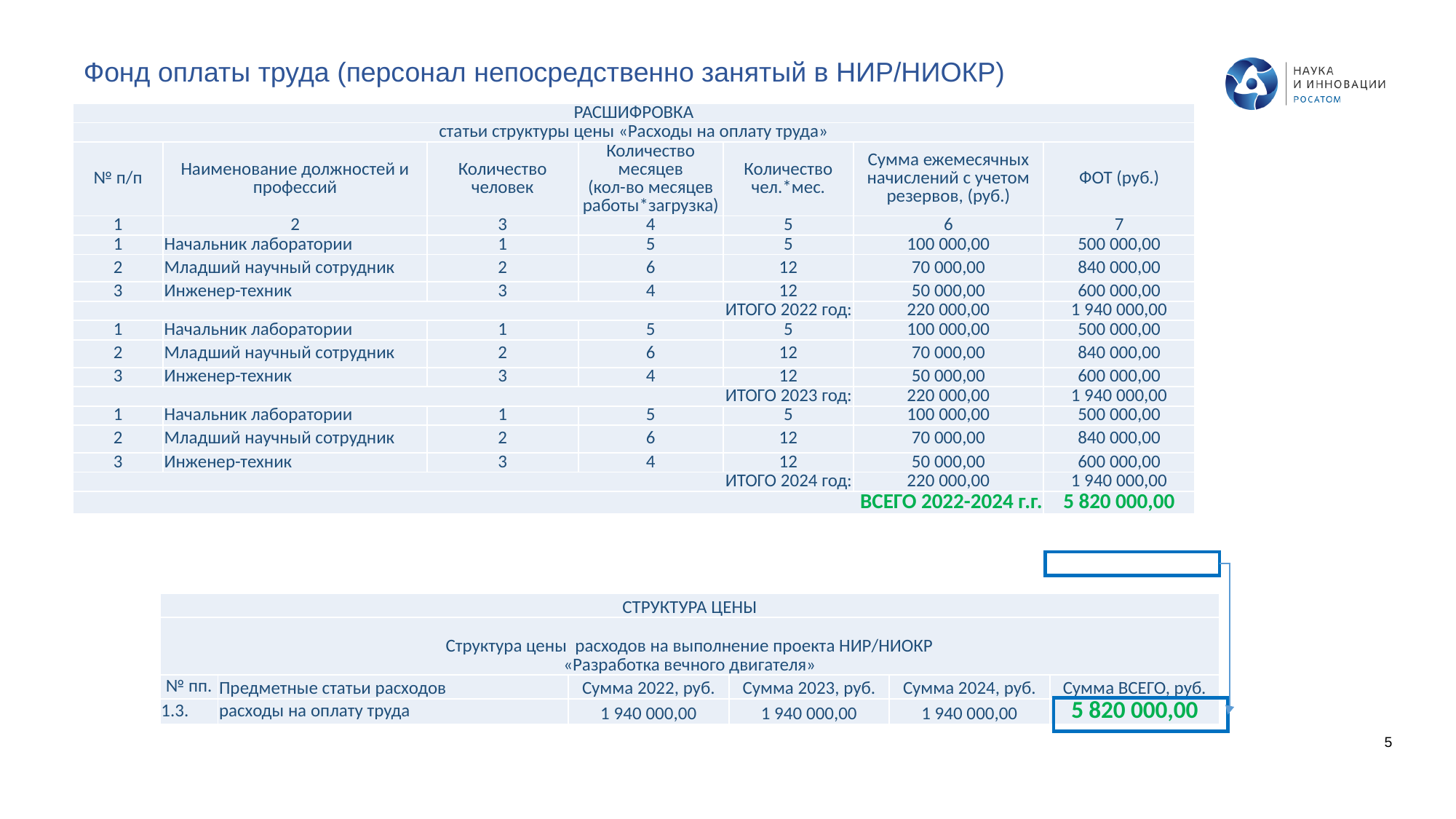

Фонд оплаты труда (персонал непосредственно занятый в НИР/НИОКР)
| РАСШИФРОВКА |  |  |  |  |  |  |
| --- | --- | --- | --- | --- | --- | --- |
| статьи структуры цены «Расходы на оплату труда» |  |  |  |  |  |  |
| № п/п | Наименование должностей и профессий | Количество человек | Количество месяцев (кол-во месяцев работы\*загрузка) | Количество чел.\*мес. | Сумма ежемесячных начислений с учетом резервов, (руб.) | ФОТ (руб.) |
| 1 | 2 | 3 | 4 | 5 | 6 | 7 |
| 1 | Начальник лаборатории | 1 | 5 | 5 | 100 000,00 | 500 000,00 |
| 2 | Младший научный сотрудник | 2 | 6 | 12 | 70 000,00 | 840 000,00 |
| 3 | Инженер-техник | 3 | 4 | 12 | 50 000,00 | 600 000,00 |
| ИТОГО 2022 год: |  |  |  |  | 220 000,00 | 1 940 000,00 |
| 1 | Начальник лаборатории | 1 | 5 | 5 | 100 000,00 | 500 000,00 |
| 2 | Младший научный сотрудник | 2 | 6 | 12 | 70 000,00 | 840 000,00 |
| 3 | Инженер-техник | 3 | 4 | 12 | 50 000,00 | 600 000,00 |
| ИТОГО 2023 год: |  |  |  |  | 220 000,00 | 1 940 000,00 |
| 1 | Начальник лаборатории | 1 | 5 | 5 | 100 000,00 | 500 000,00 |
| 2 | Младший научный сотрудник | 2 | 6 | 12 | 70 000,00 | 840 000,00 |
| 3 | Инженер-техник | 3 | 4 | 12 | 50 000,00 | 600 000,00 |
| ИТОГО 2024 год: |  |  |  |  | 220 000,00 | 1 940 000,00 |
| ВСЕГО 2022-2024 г.г. |  |  |  |  |  | 5 820 000,00 |

| СТРУКТУРА ЦЕНЫ |  |  |  |  |  |
| --- | --- | --- | --- | --- | --- |
| Структура цены расходов на выполнение проекта НИР/НИОКР «Разработка вечного двигателя» |  |  |  |  |  |
| № пп. | Предметные статьи расходов | Сумма 2022, руб. | Сумма 2023, руб. | Сумма 2024, руб. | Сумма ВСЕГО, руб. |
| 1.3. | расходы на оплату труда | 1 940 000,00 | 1 940 000,00 | 1 940 000,00 | 5 820 000,00 |